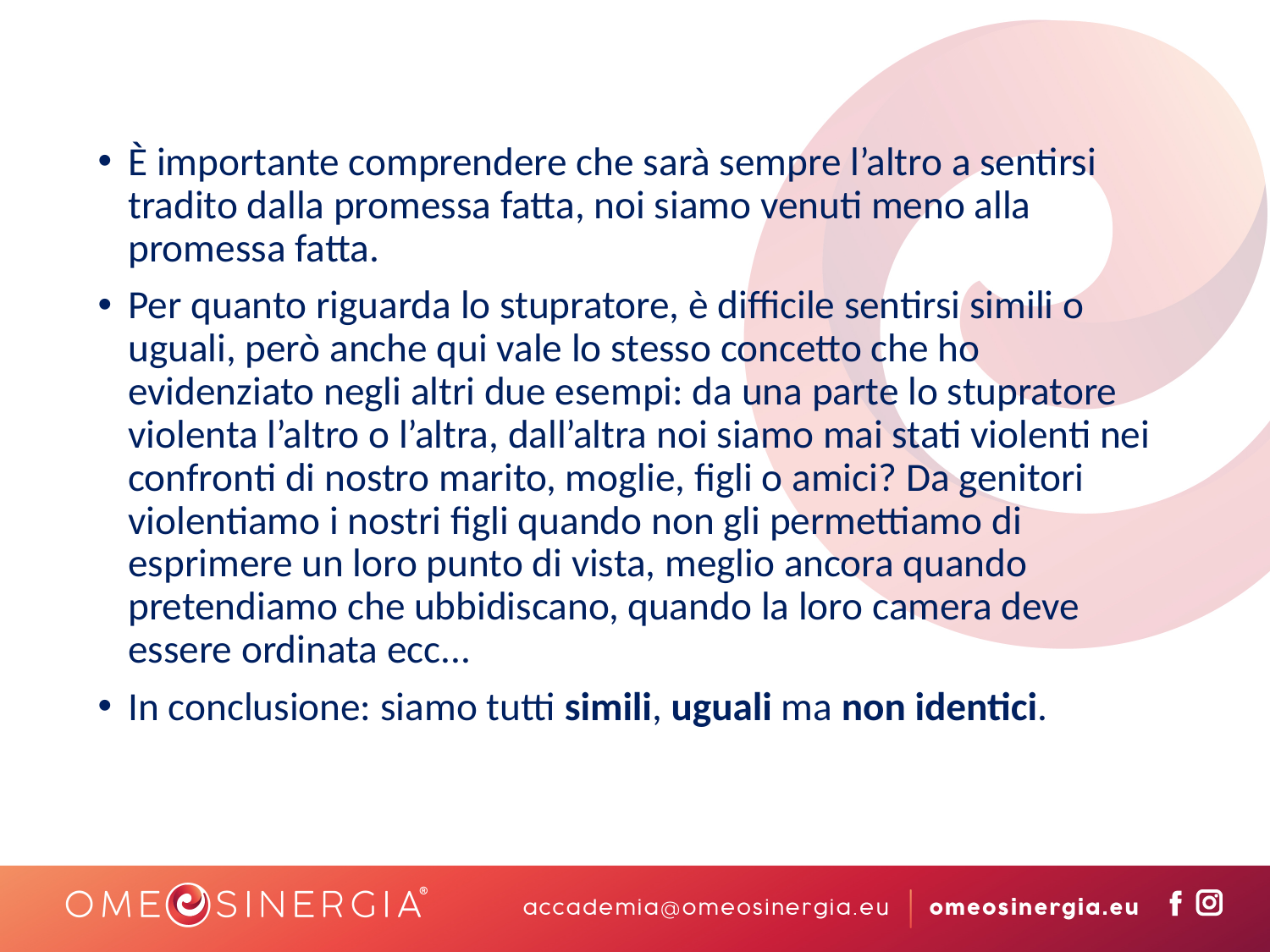

È importante comprendere che sarà sempre l’altro a sentirsi tradito dalla promessa fatta, noi siamo venuti meno alla promessa fatta.
Per quanto riguarda lo stupratore, è difficile sentirsi simili o uguali, però anche qui vale lo stesso concetto che ho evidenziato negli altri due esempi: da una parte lo stupratore violenta l’altro o l’altra, dall’altra noi siamo mai stati violenti nei confronti di nostro marito, moglie, figli o amici? Da genitori violentiamo i nostri figli quando non gli permettiamo di esprimere un loro punto di vista, meglio ancora quando pretendiamo che ubbidiscano, quando la loro camera deve essere ordinata ecc...
In conclusione: siamo tutti simili, uguali ma non identici.